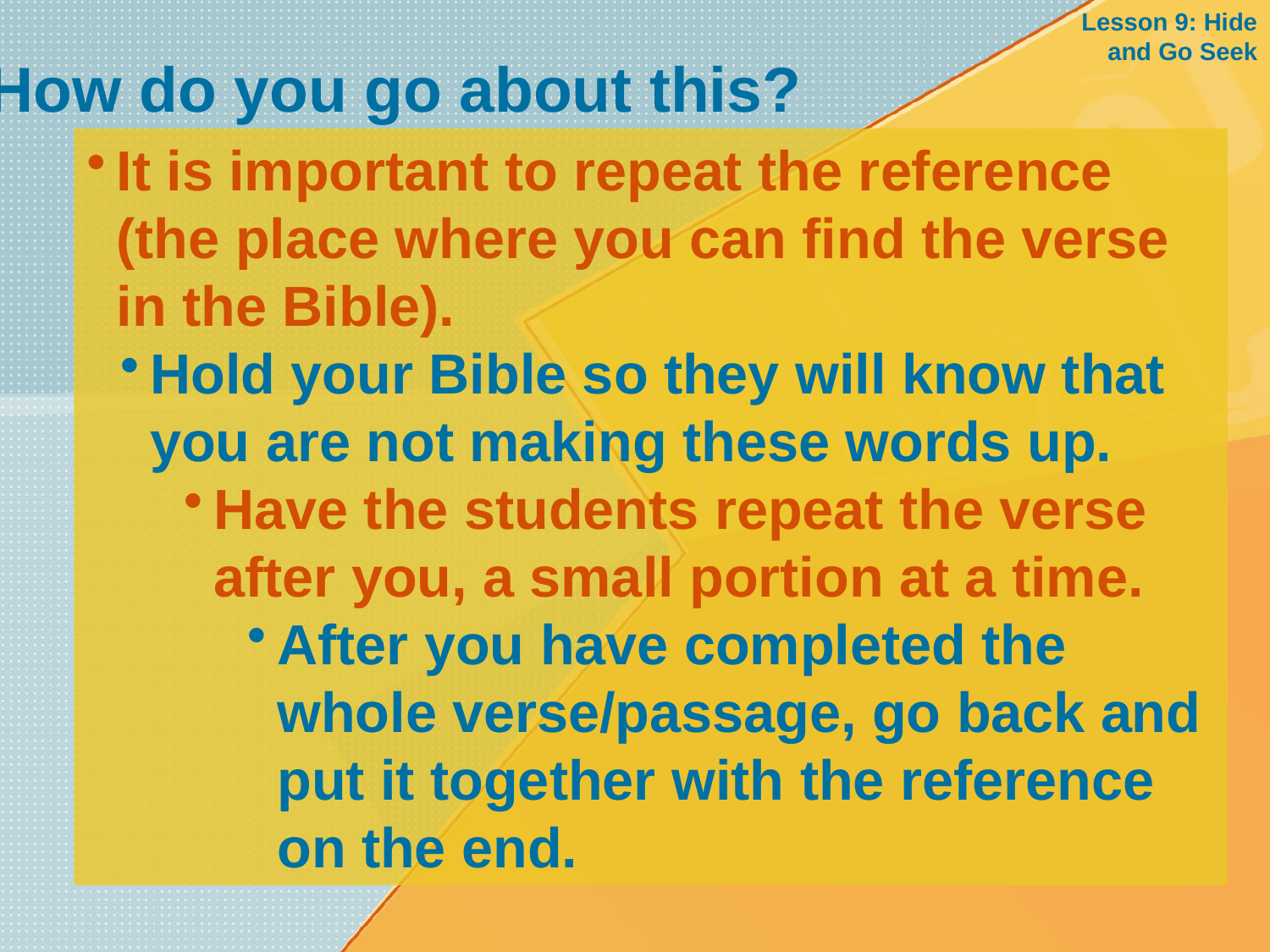

Lesson 9: Hide and Go Seek
How do you go about this?
It is important to repeat the reference (the place where you can find the verse in the Bible).
Hold your Bible so they will know that you are not making these words up.
Have the students repeat the verse after you, a small portion at a time.
After you have completed the whole verse/passage, go back and put it together with the reference on the end.